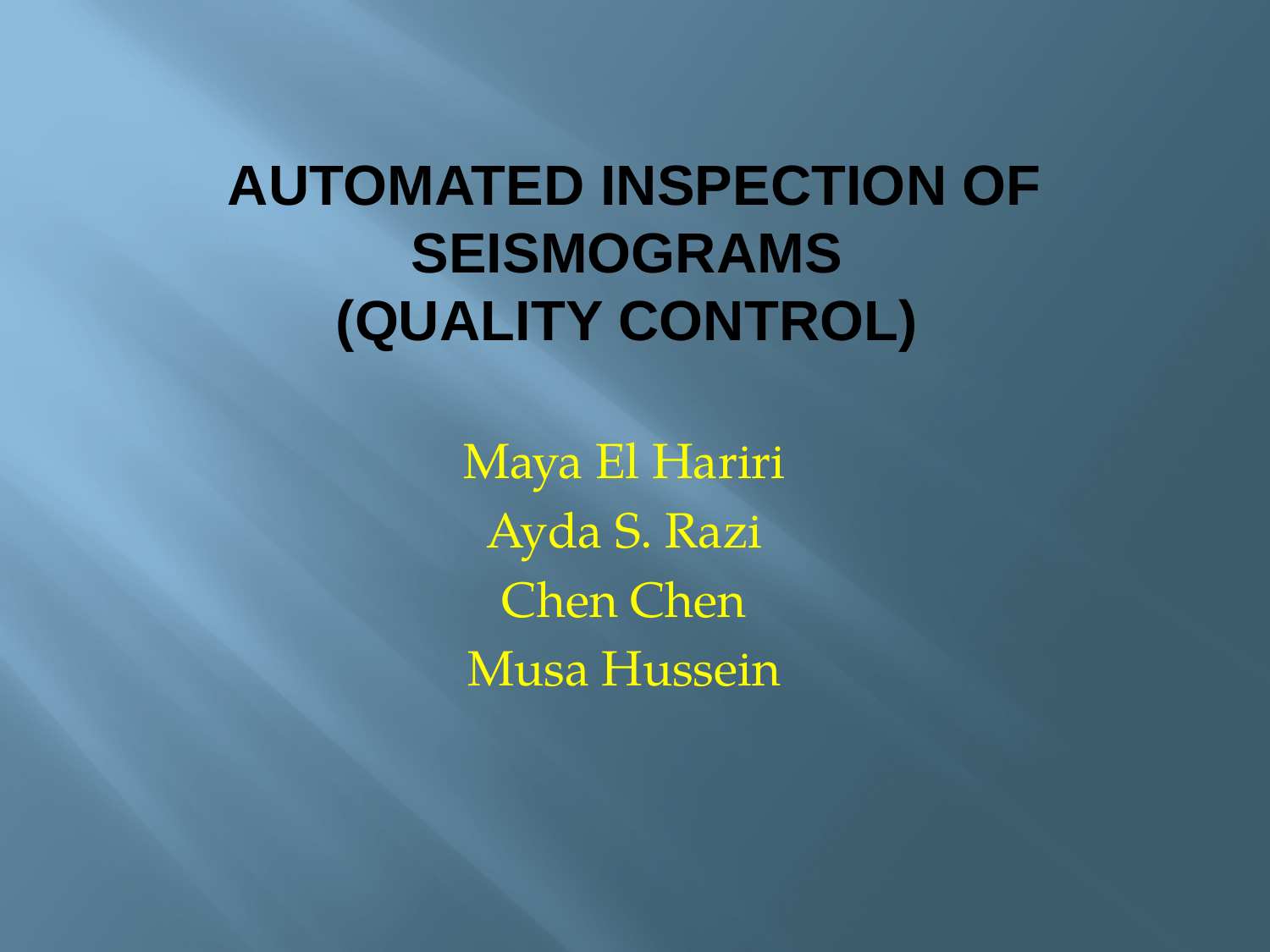

# Automated INSPECTION OF Seismograms (Quality Control)
Maya El Hariri
Ayda S. Razi
Chen Chen
Musa Hussein